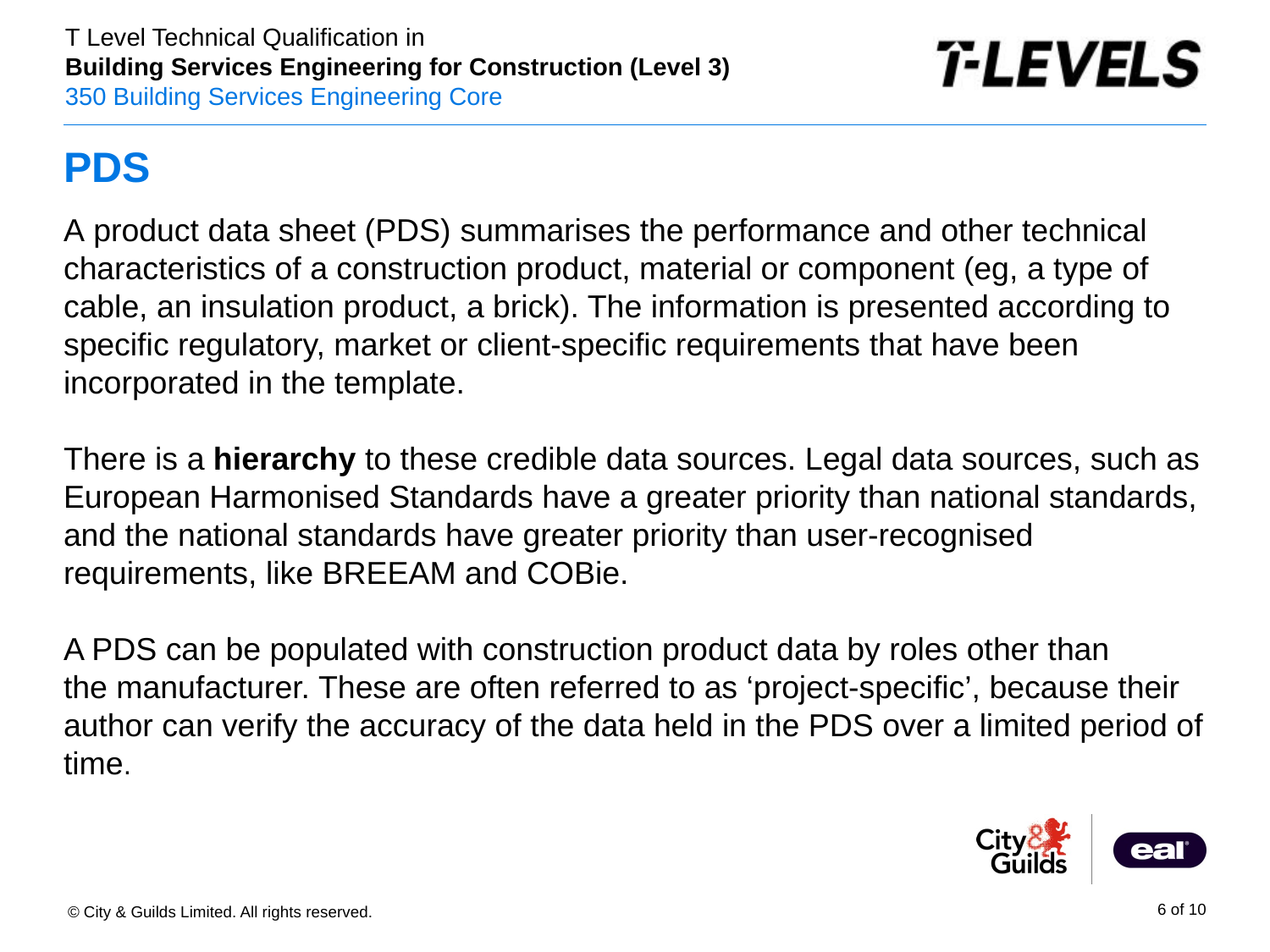

# PDS
A product data sheet (PDS) summarises the performance and other technical characteristics of a construction product, material or component (eg, a type of cable, an insulation product, a brick). The information is presented according to specific regulatory, market or client-specific requirements that have been incorporated in the template.

There is a hierarchy to these credible data sources. Legal data sources, such as European Harmonised Standards have a greater priority than national standards, and the national standards have greater priority than user-recognised requirements, like BREEAM and COBie.

A PDS can be populated with construction product data by roles other than the manufacturer. These are often referred to as ‘project-specific’, because their author can verify the accuracy of the data held in the PDS over a limited period of time.